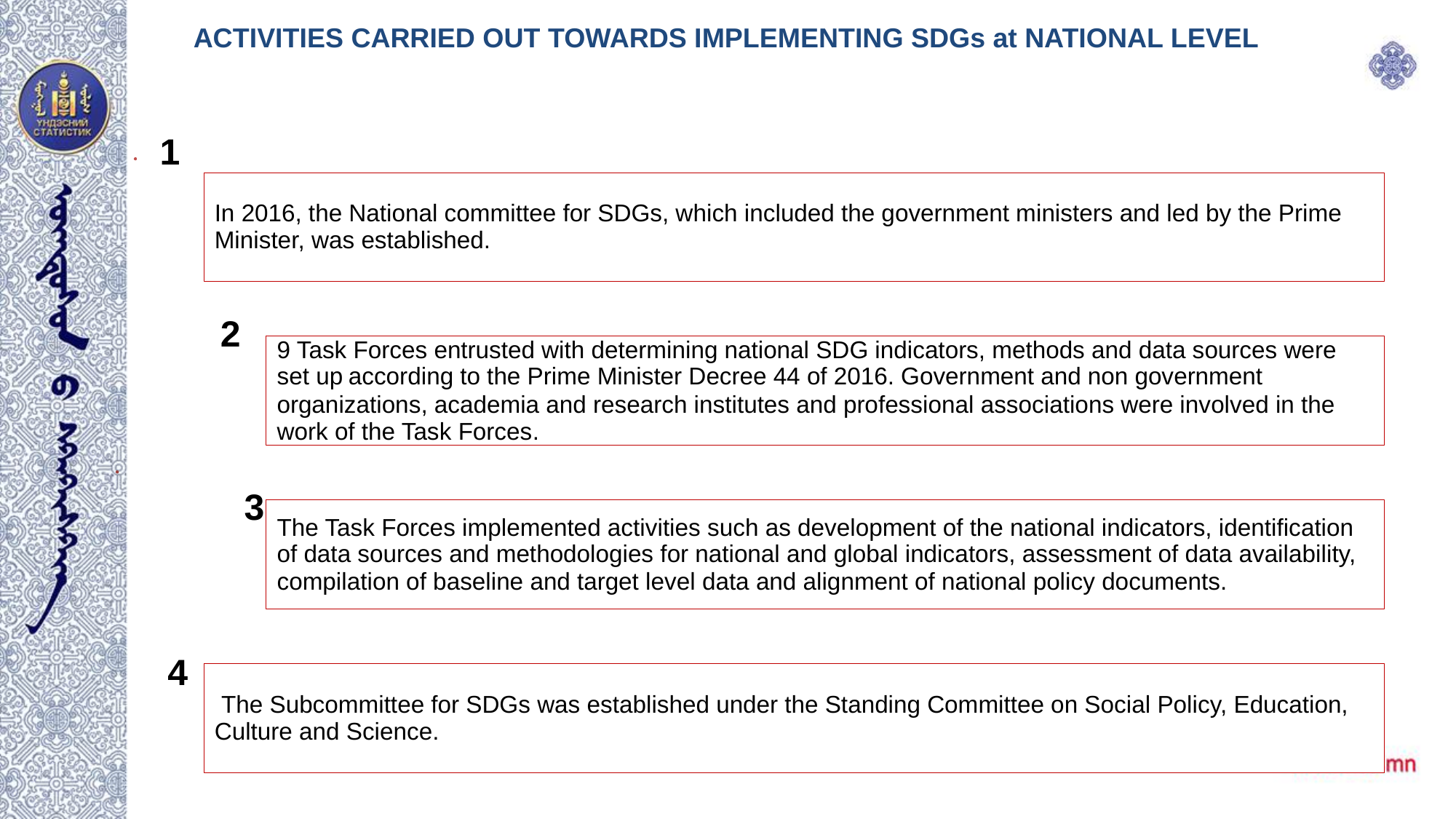

ACTIVITIES CARRIED OUT TOWARDS IMPLEMENTING SDGs at NATIONAL LEVEL
9 Task Forces entrusted with determining national SDG indicators, methods and data sources were set up according to the Prime Minister Decree 44 of 2016. Government and non government organizations, academia and research institutes and professional associations were involved in the work of the Task Forces.
The Task Forces implemented activities such as development of the national indicators, identification of data sources and methodologies for national and global indicators, assessment of data availability, compilation of baseline and target level data and alignment of national policy documents.
 The Subcommittee for SDGs was established under the Standing Committee on Social Policy, Education, Culture and Science.
In 2016, the National committee for SDGs, which included the government ministers and led by the Prime Minister, was established.
1
2
3
4